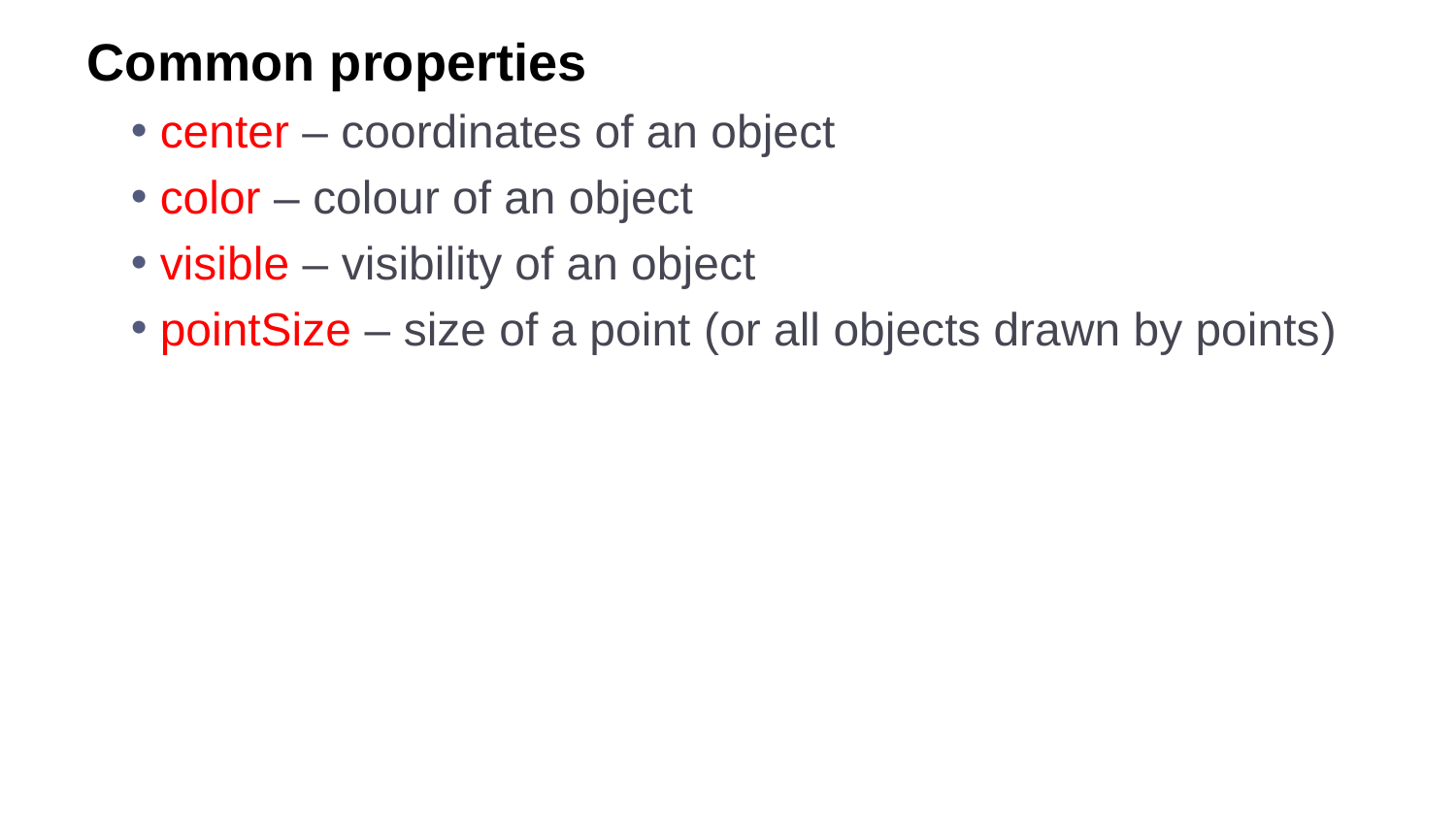

Common properties
center – coordinates of an object
color – colour of an object
visible – visibility of an object
pointSize – size of a point (or all objects drawn by points)